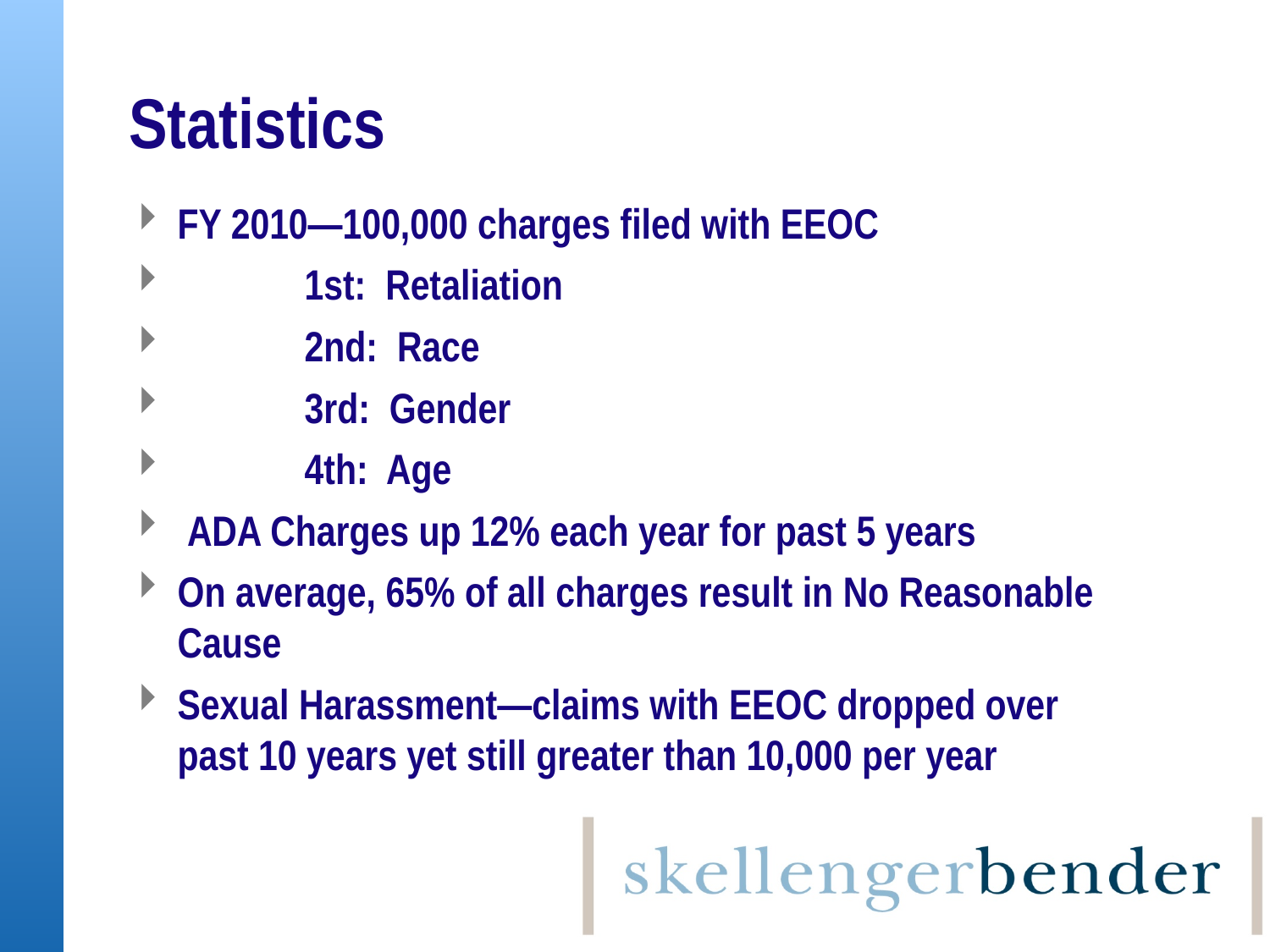

# Statistics
FY 2010—100,000 charges filed with EEOC
	1st:  Retaliation
	2nd:  Race
	3rd:  Gender
	4th:  Age
 ADA Charges up 12% each year for past 5 years
On average, 65% of all charges result in No Reasonable Cause
Sexual Harassment—claims with EEOC dropped over past 10 years yet still greater than 10,000 per year